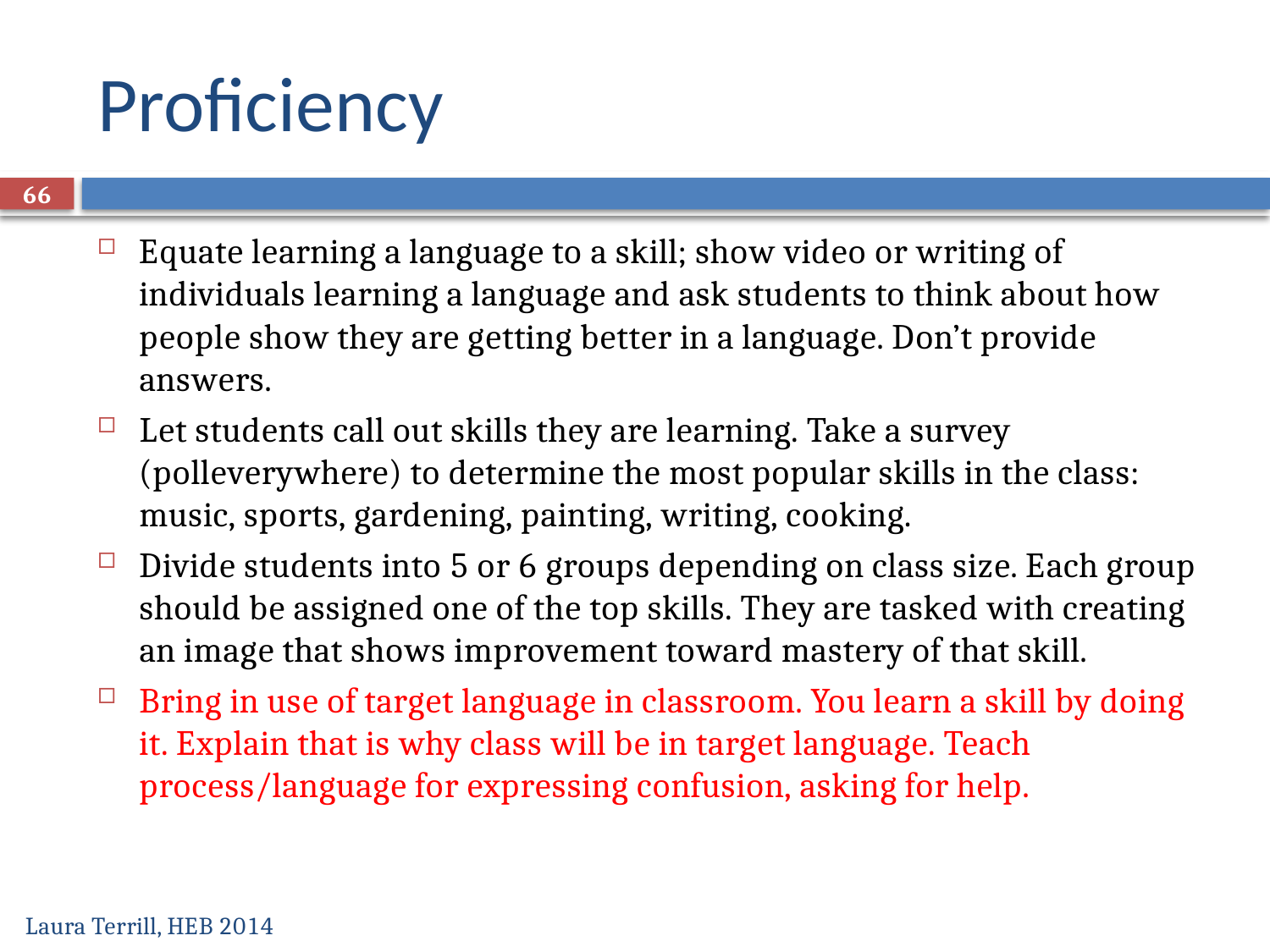

# Proficiency
66
Equate learning a language to a skill; show video or writing of individuals learning a language and ask students to think about how people show they are getting better in a language. Don’t provide answers.
Let students call out skills they are learning. Take a survey (polleverywhere) to determine the most popular skills in the class: music, sports, gardening, painting, writing, cooking.
Divide students into 5 or 6 groups depending on class size. Each group should be assigned one of the top skills. They are tasked with creating an image that shows improvement toward mastery of that skill.
Bring in use of target language in classroom. You learn a skill by doing it. Explain that is why class will be in target language. Teach process/language for expressing confusion, asking for help.

Laura Terrill, HEB 2014